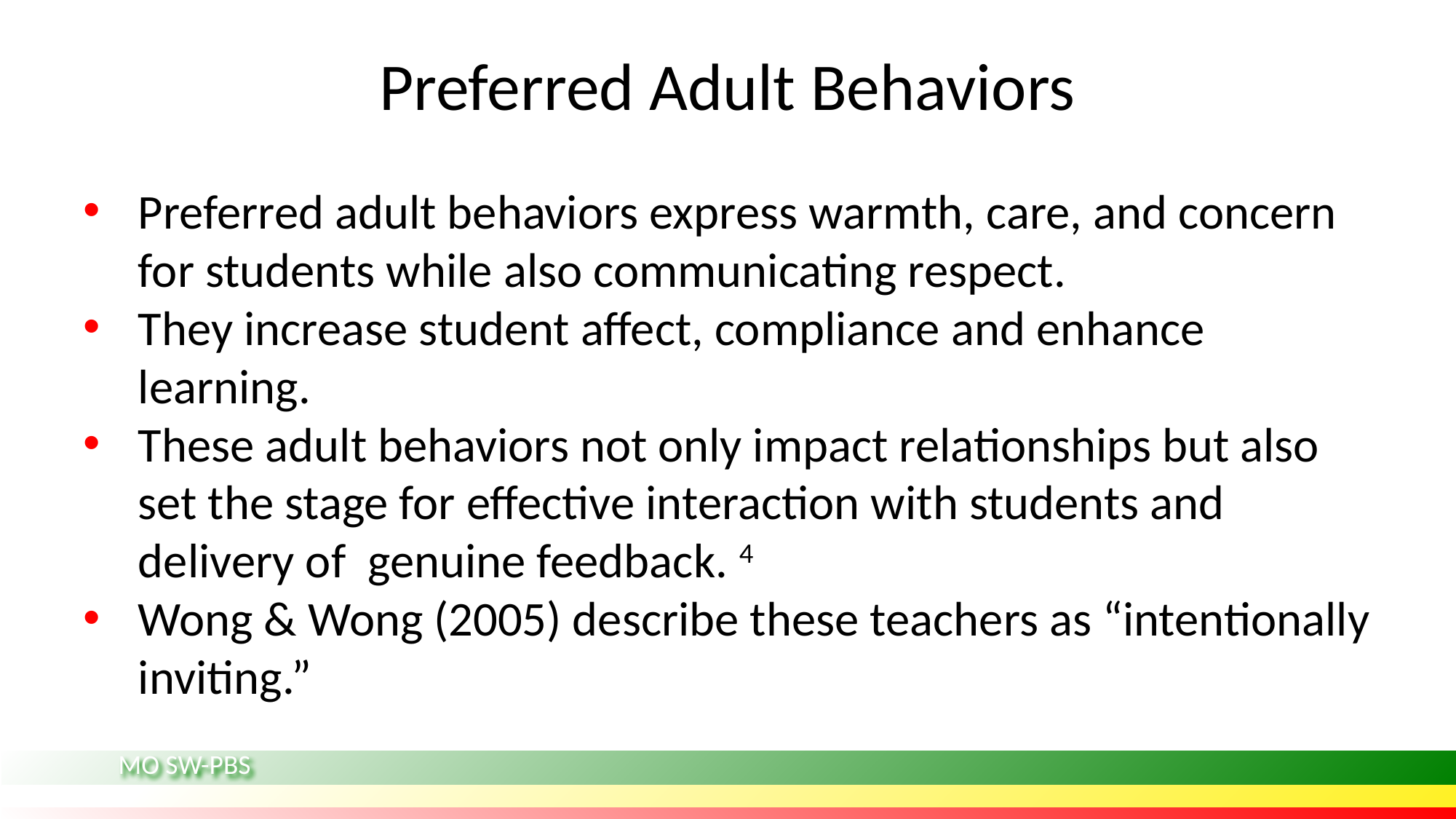

# Preferred Adult Behaviors
Preferred adult behaviors express warmth, care, and concern for students while also communicating respect.
They increase student affect, compliance and enhance learning.
These adult behaviors not only impact relationships but also set the stage for effective interaction with students and delivery of  genuine feedback. 4
Wong & Wong (2005) describe these teachers as “intentionally inviting.”